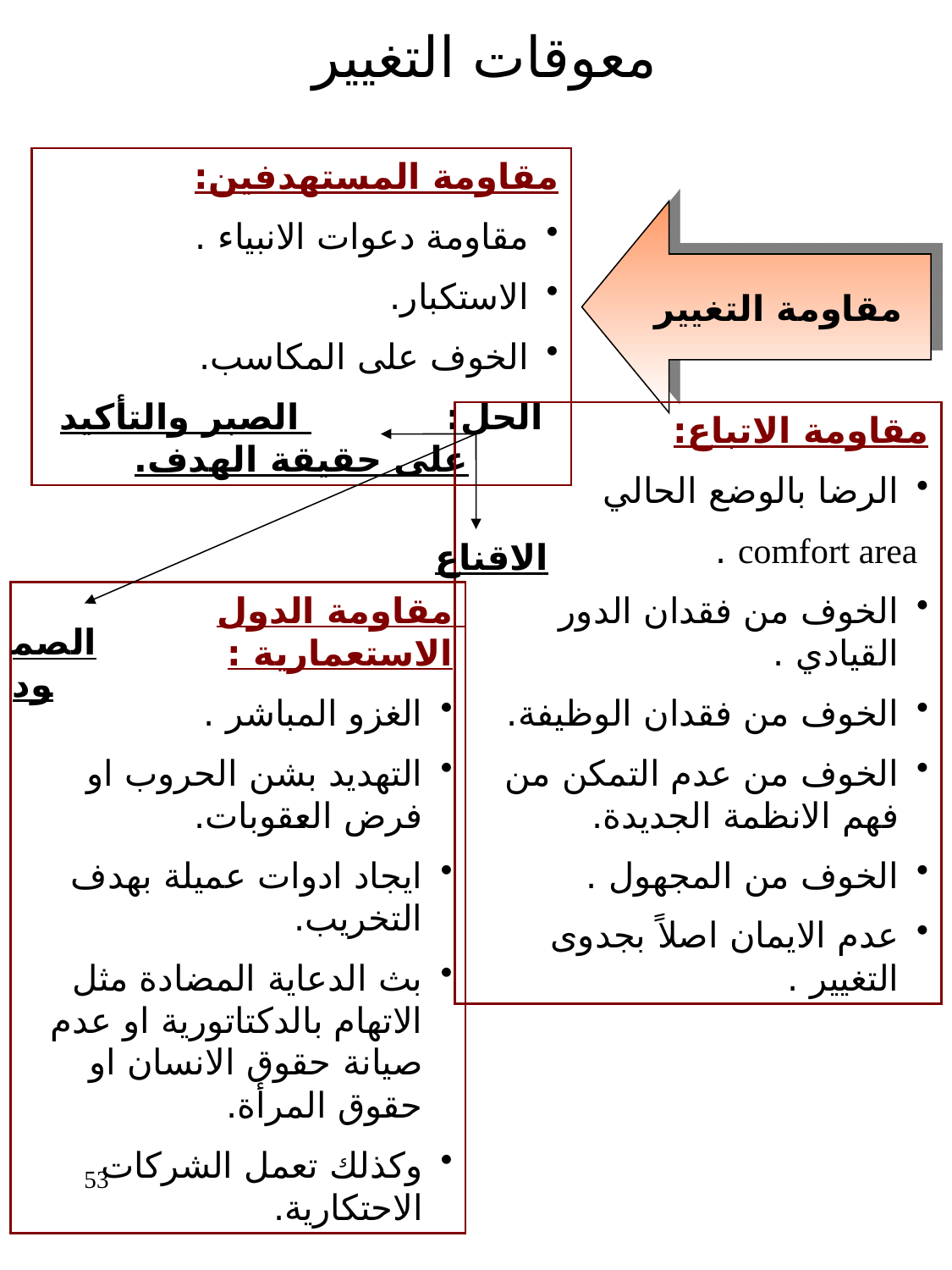

# معوقات التغيير
مقاومة المستهدفين:
مقاومة دعوات الانبياء .
الاستكبار.
الخوف على المكاسب.
الحل:            الصبر والتأكيد على حقيقة الهدف.
مقاومة التغيير
مقاومة الاتباع:
الرضا بالوضع الحالي
 comfort area .
الخوف من فقدان الدور القيادي .
الخوف من فقدان الوظيفة.
الخوف من عدم التمكن من فهم الانظمة الجديدة.
الخوف من المجهول .
عدم الايمان اصلاً بجدوى التغيير .

الاقناع
مقاومة الدول الاستعمارية :
الغزو المباشر .
التهديد بشن الحروب او فرض العقوبات.
ايجاد ادوات عميلة بهدف التخريب.
بث الدعاية المضادة مثل الاتهام بالدكتاتورية او عدم صيانة حقوق الانسان او حقوق المرأة.
وكذلك تعمل الشركات الاحتكارية.
الصمود
53